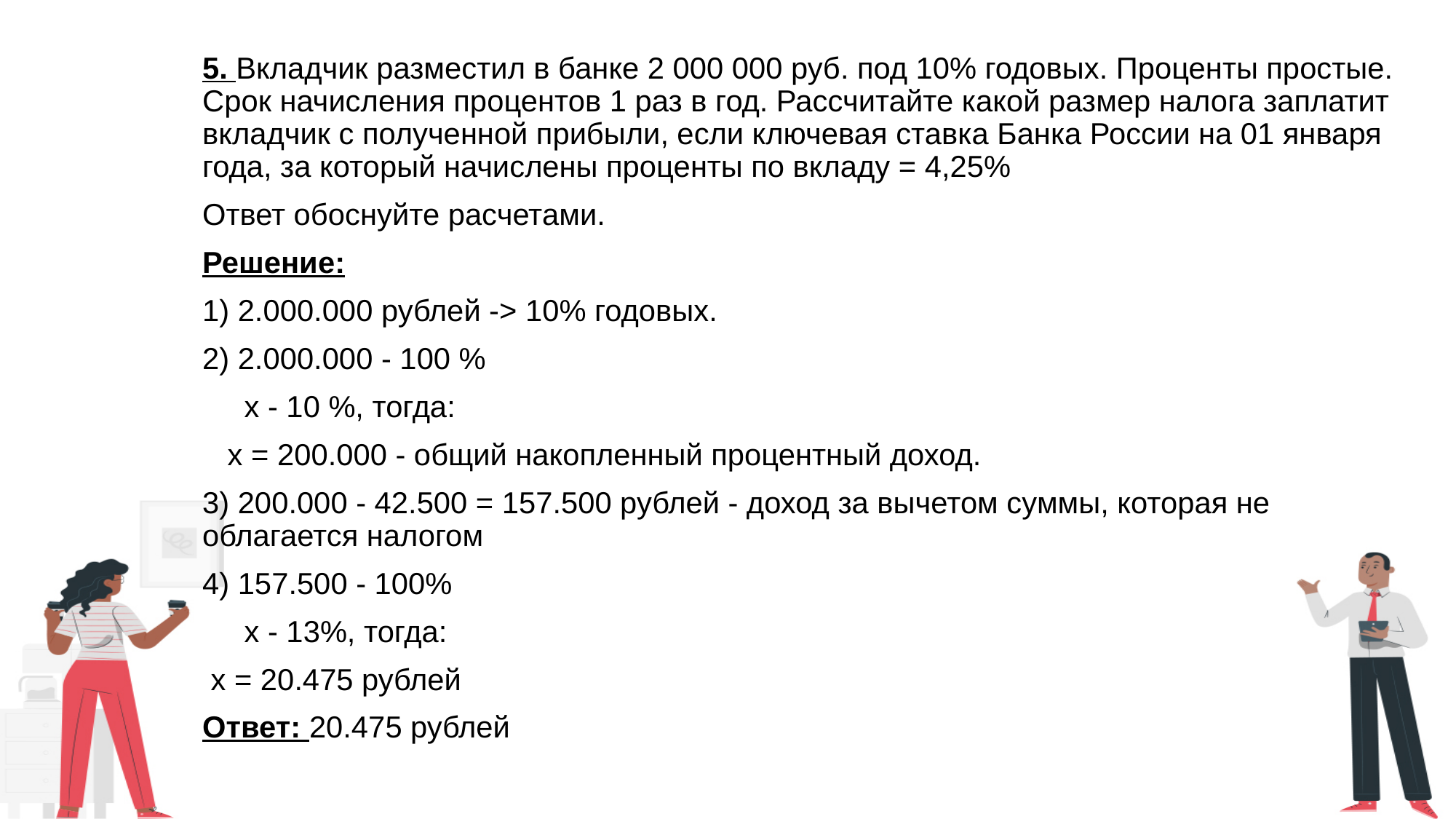

5. Вкладчик разместил в банке 2 000 000 руб. под 10% годовых. Проценты простые. Срок начисления процентов 1 раз в год. Рассчитайте какой размер налога заплатит вкладчик с полученной прибыли, если ключевая ставка Банка России на 01 января года, за который начислены проценты по вкладу = 4,25%
Ответ обоснуйте расчетами.
Решение:
1) 2.000.000 рублей -> 10% годовых.
2) 2.000.000 - 100 %
     x - 10 %, тогда:
   x = 200.000 - общий накопленный процентный доход.
3) 200.000 - 42.500 = 157.500 рублей - доход за вычетом суммы, которая не облагается налогом
4) 157.500 - 100%
     x - 13%, тогда:
 x = 20.475 рублей
Ответ: 20.475 рублей